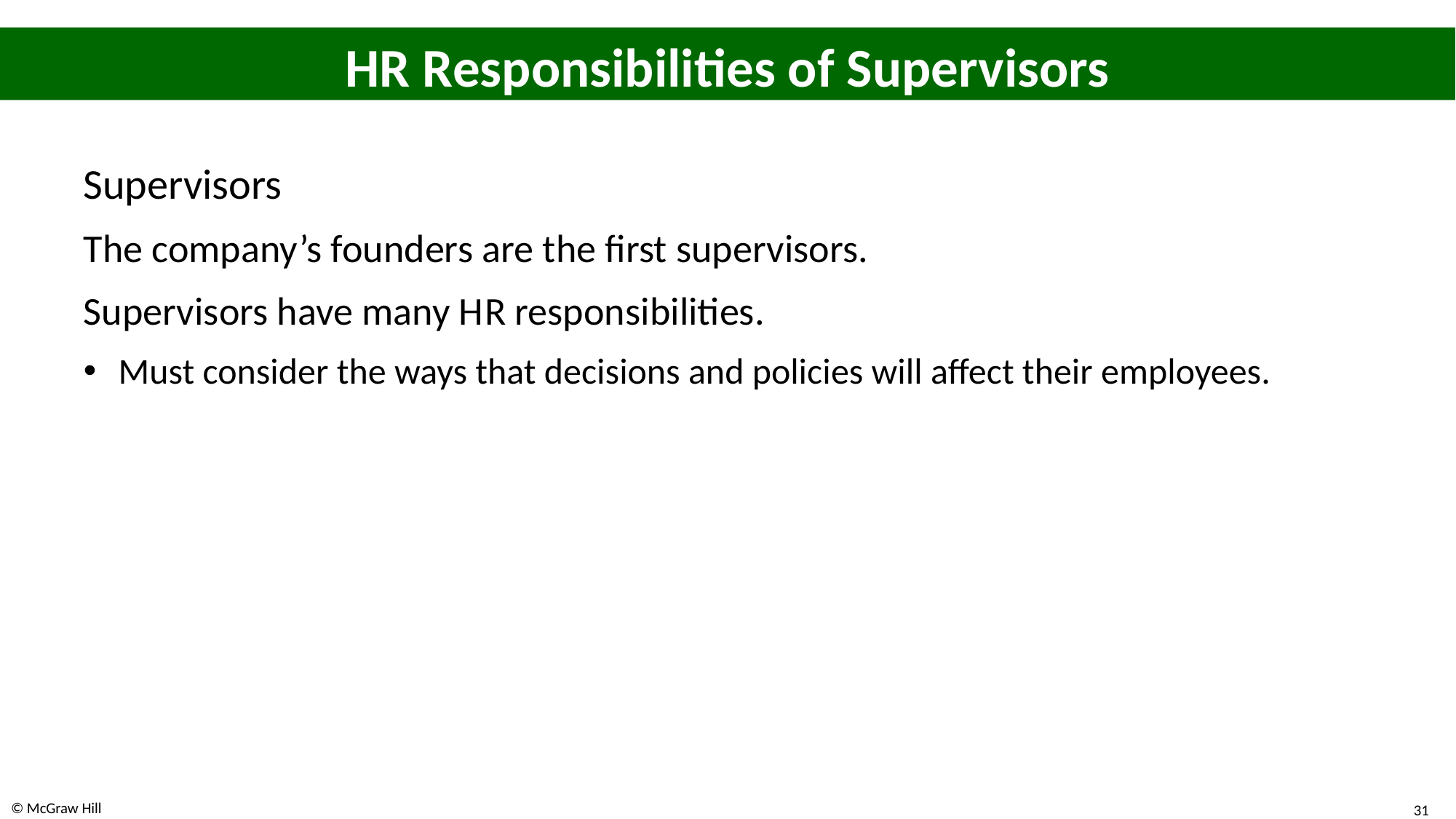

# H R Responsibilities of Supervisors
Supervisors
The company’s founders are the first supervisors.
Supervisors have many H R responsibilities.
Must consider the ways that decisions and policies will affect their employees.